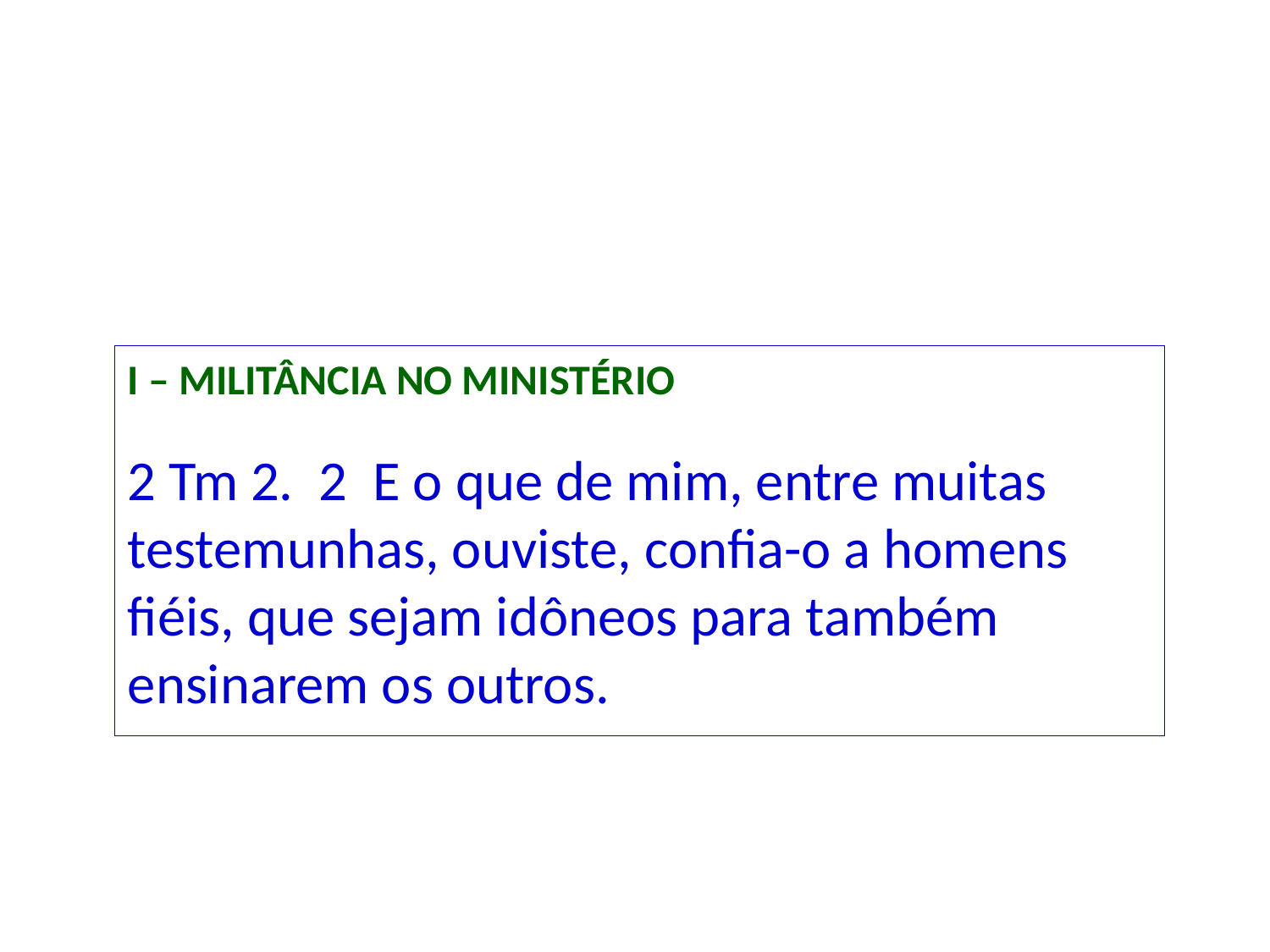

I – MILITÂNCIA NO MINISTÉRIO

2 Tm 2.  2  E o que de mim, entre muitas testemunhas, ouviste, confia-o a homens fiéis, que sejam idôneos para também ensinarem os outros.